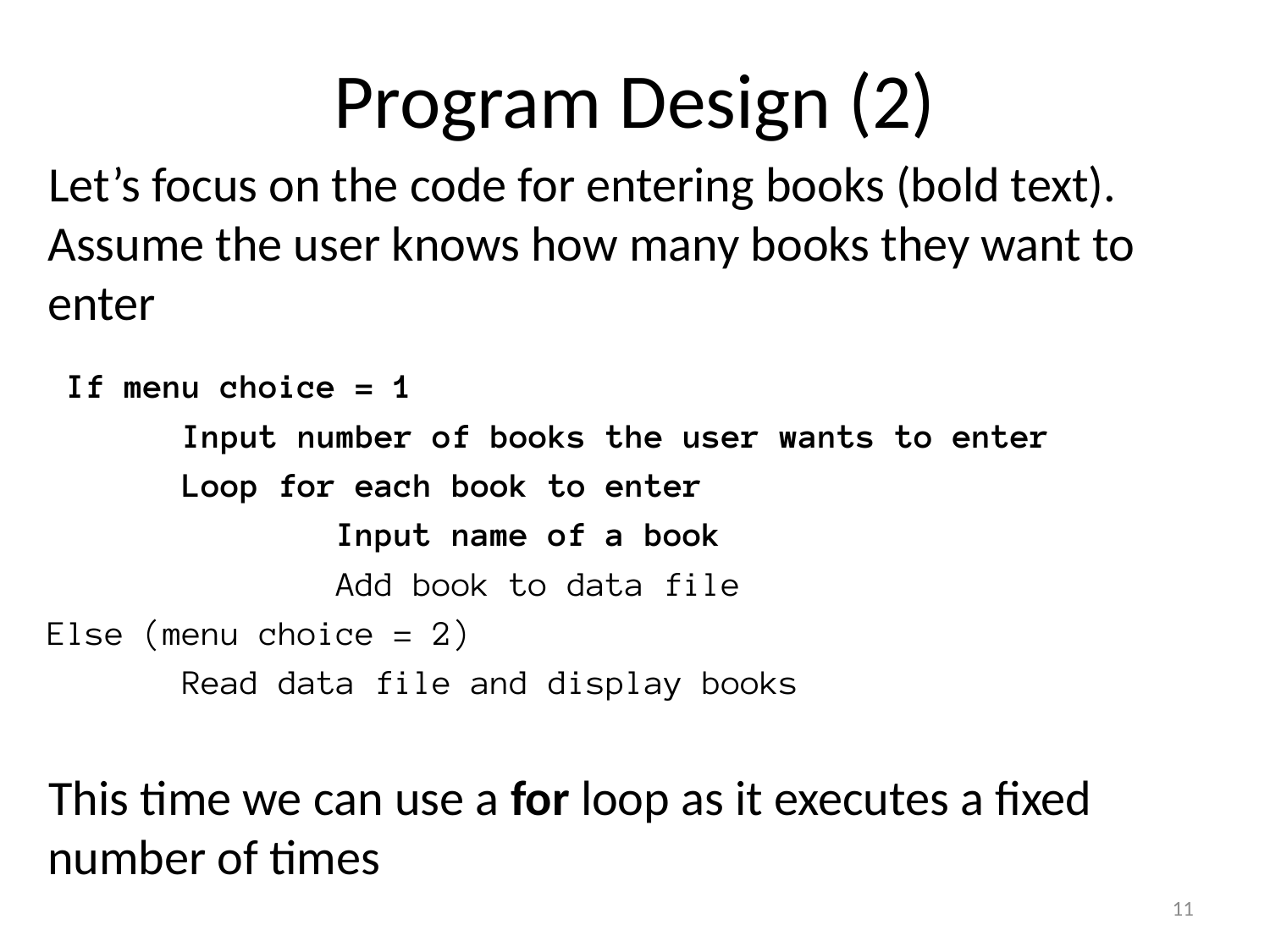

# Program Design (2)
Let’s focus on the code for entering books (bold text). Assume the user knows how many books they want to enter

 If menu choice = 1
       Input number of books the user wants to enter
       Loop for each book to enter
               Input name of a book
               Add book to data file
Else (menu choice = 2)
       Read data file and display books

This time we can use a for loop as it executes a fixed number of times
11